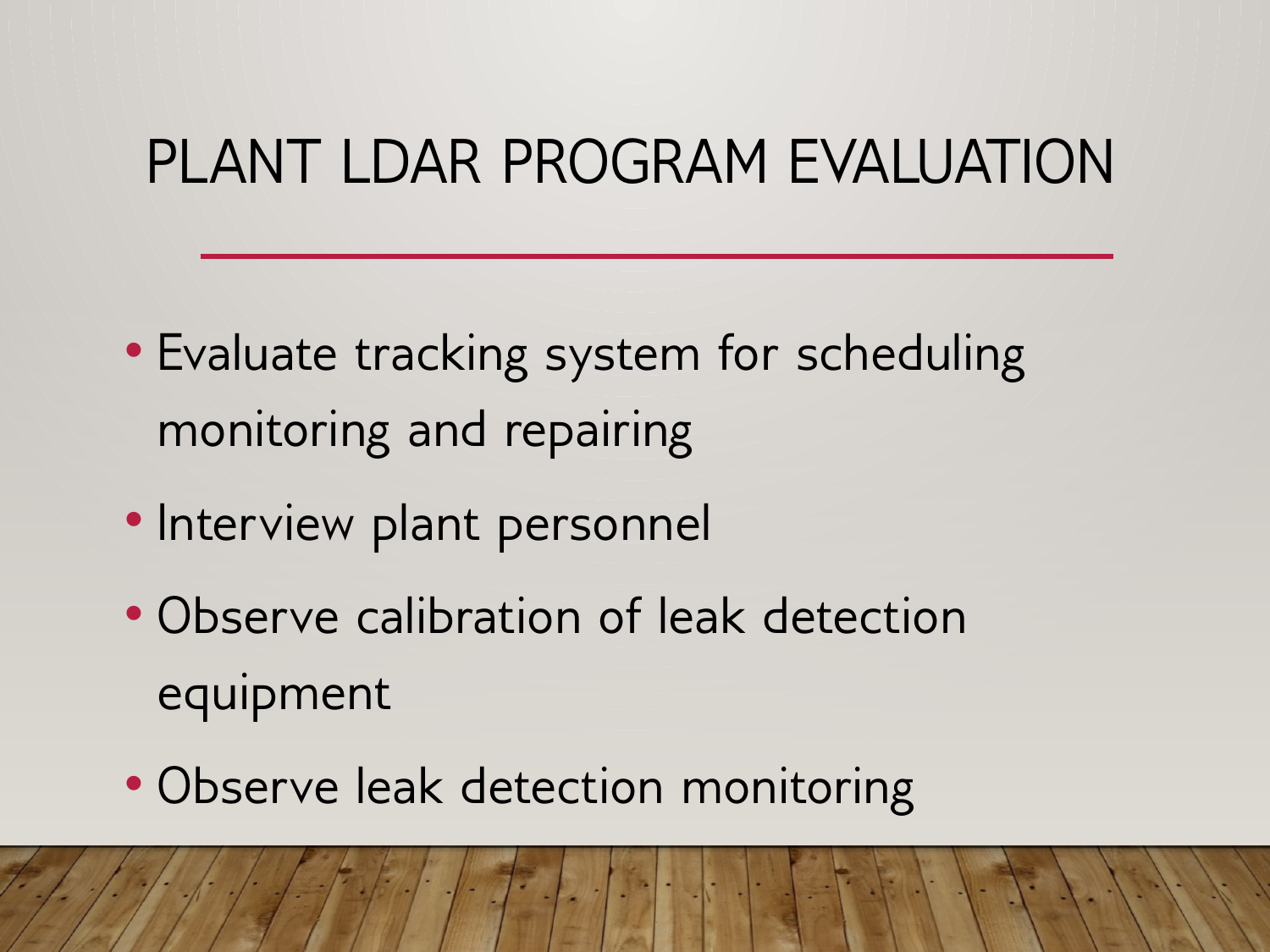

# Plant LDAR Program Evaluation

Evaluate tracking system for scheduling monitoring and repairing
Interview plant personnel
Observe calibration of leak detection
equipment
Observe leak detection monitoring